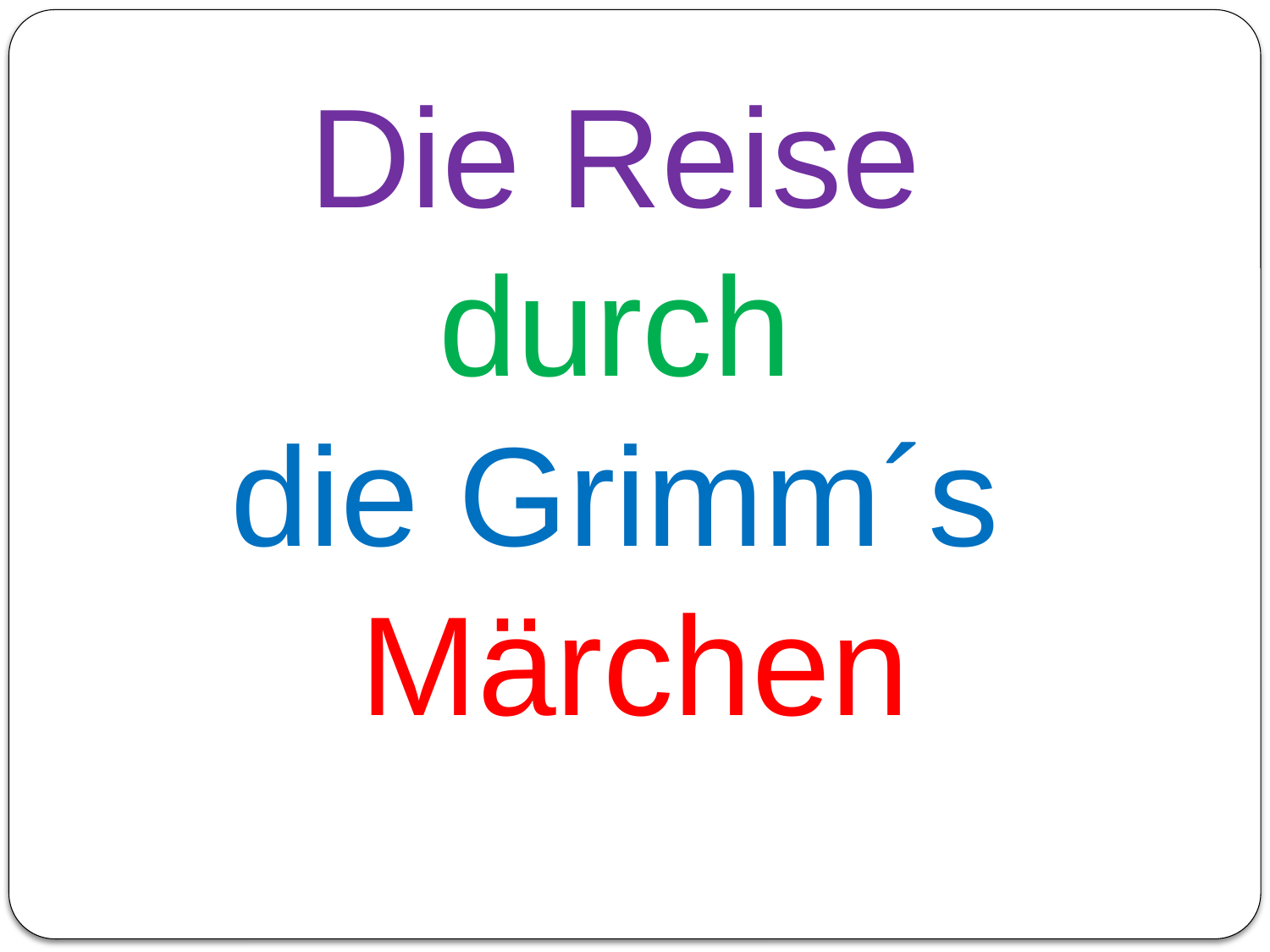

# Die Reise durch die Grimm´s Märchen